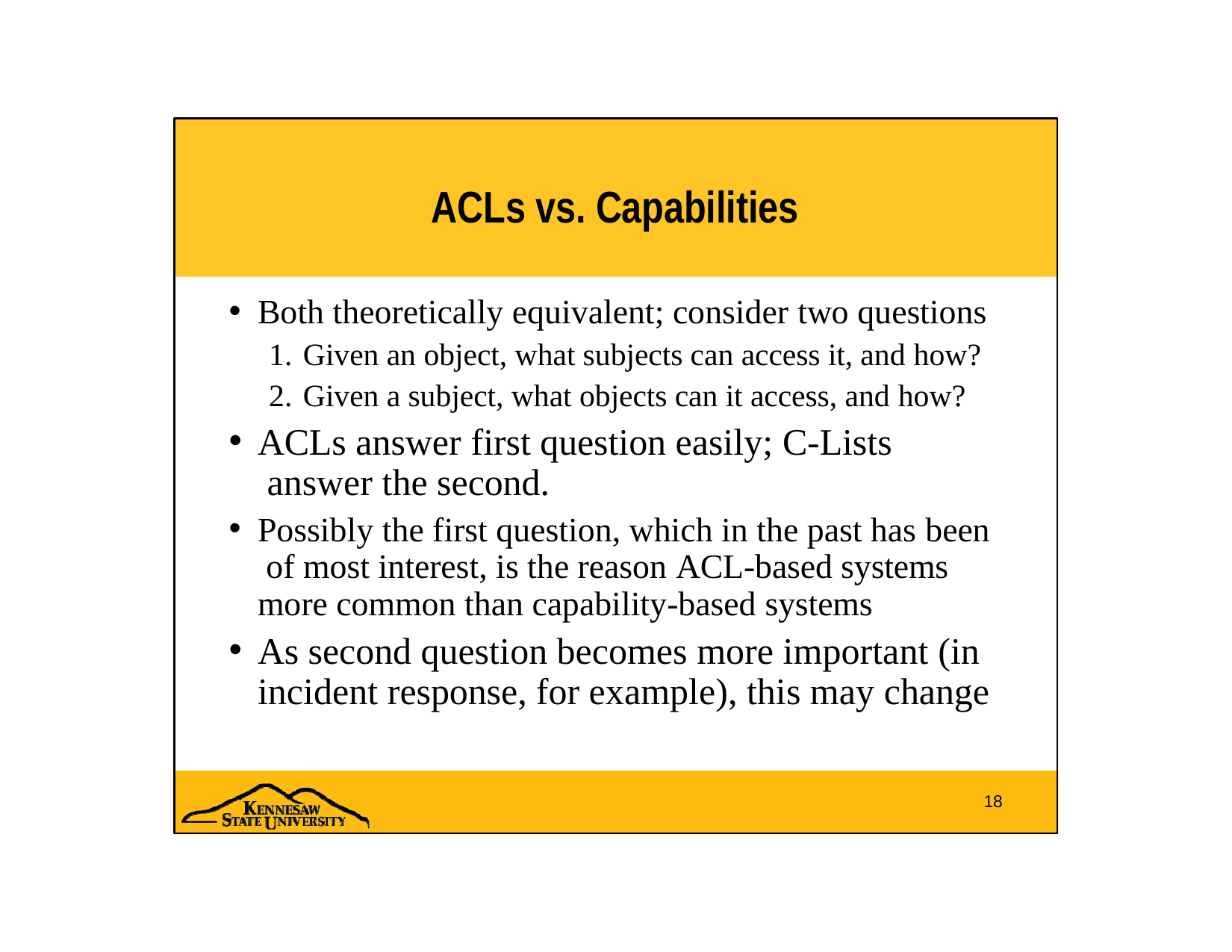

# ACLs vs. Capabilities
Both theoretically equivalent; consider two questions
Given an object, what subjects can access it, and how?
Given a subject, what objects can it access, and how?
ACLs answer first question easily; C-Lists  answer the second.
Possibly the first question, which in the past has been  of most interest, is the reason ACL-based systems  more common than capability-based systems
As second question becomes more important (in  incident response, for example), this may change

18